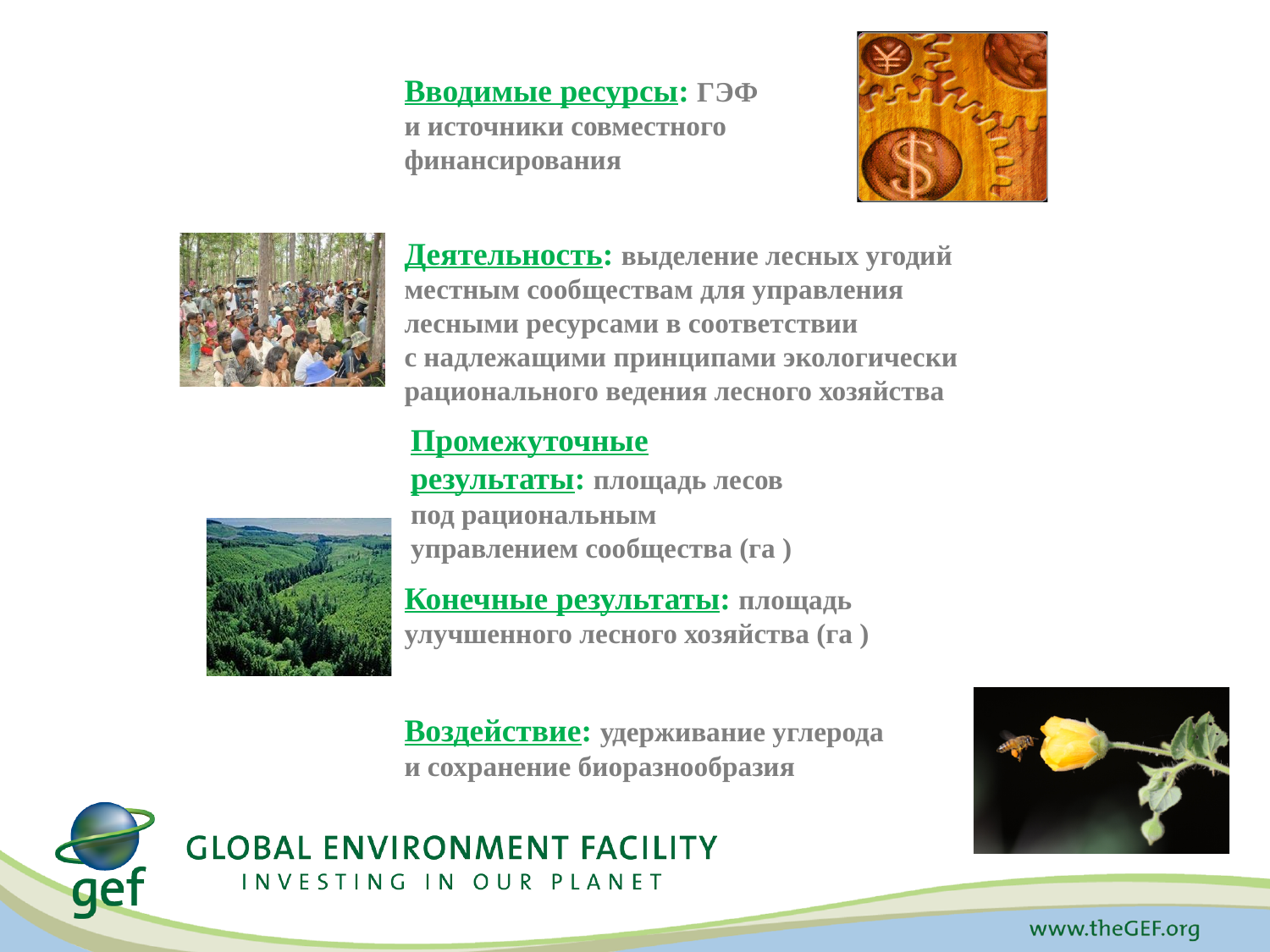

Вводимые ресурсы: ГЭФ
и источники совместного финансирования
Деятельность: выделение лесных угодий местным сообществам для управления лесными ресурсами в соответствии
с надлежащими принципами экологически рационального ведения лесного хозяйства

Промежуточные результаты: площадь лесов
под рациональным управлением сообщества (га )

Конечные результаты: площадь улучшенного лесного хозяйства (га )

Воздействие: удерживание углерода
и сохранение биоразнообразия